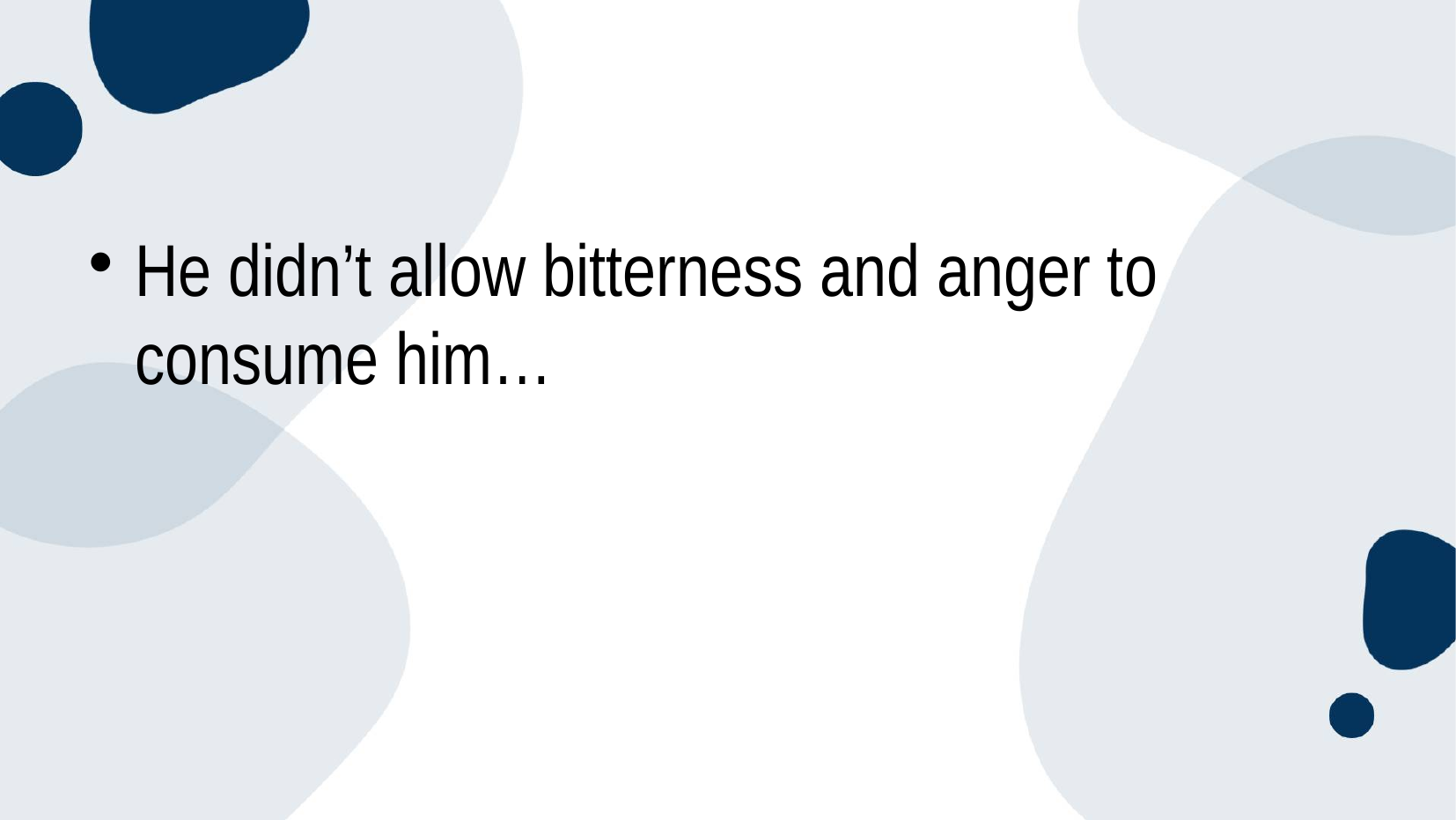

#
He didn’t allow bitterness and anger to consume him…